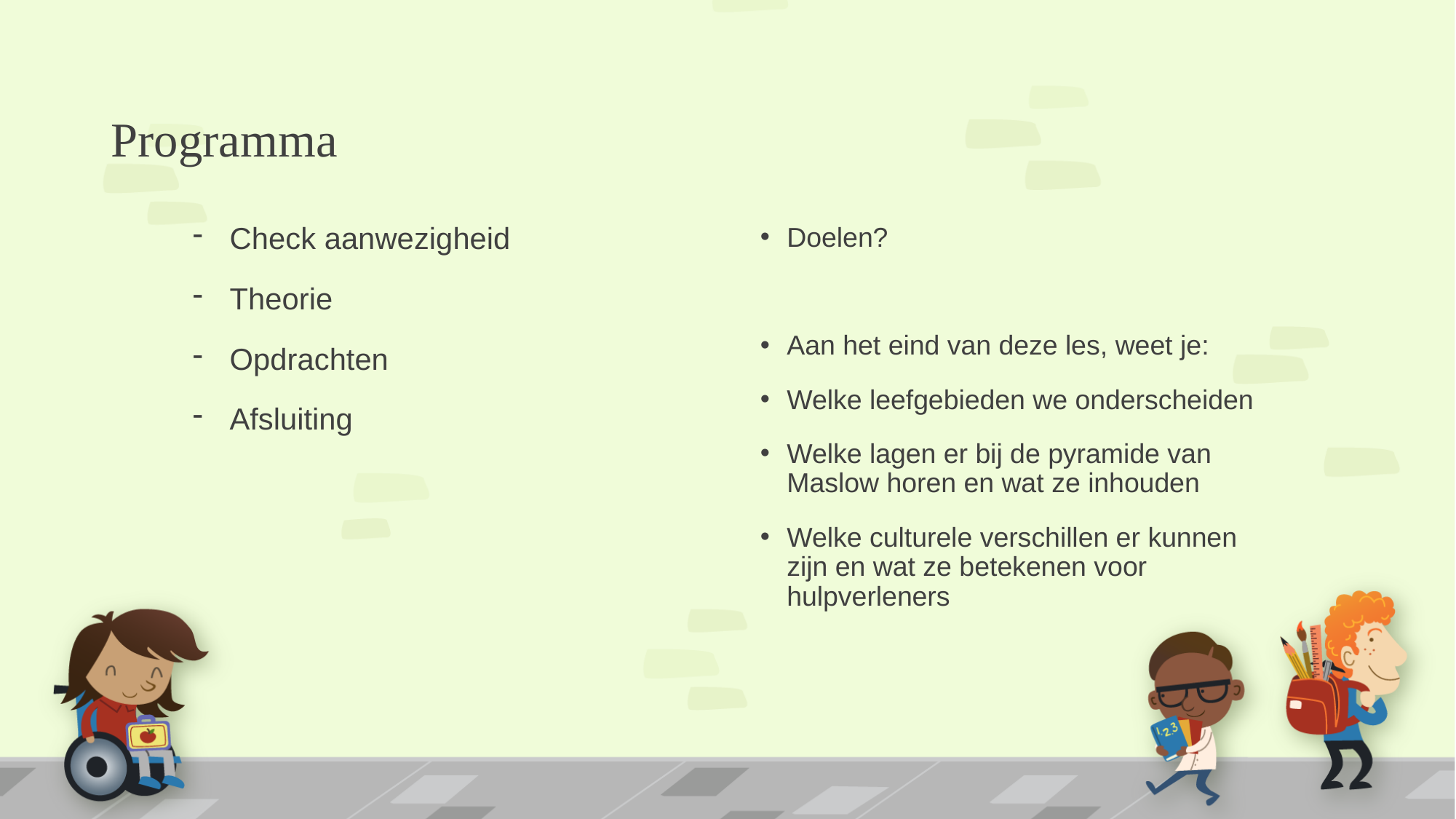

# Programma
Check aanwezigheid
Theorie
Opdrachten
Afsluiting

Doelen?

Aan het eind van deze les, weet je:
Welke leefgebieden we onderscheiden
Welke lagen er bij de pyramide van Maslow horen en wat ze inhouden
Welke culturele verschillen er kunnen zijn en wat ze betekenen voor hulpverleners